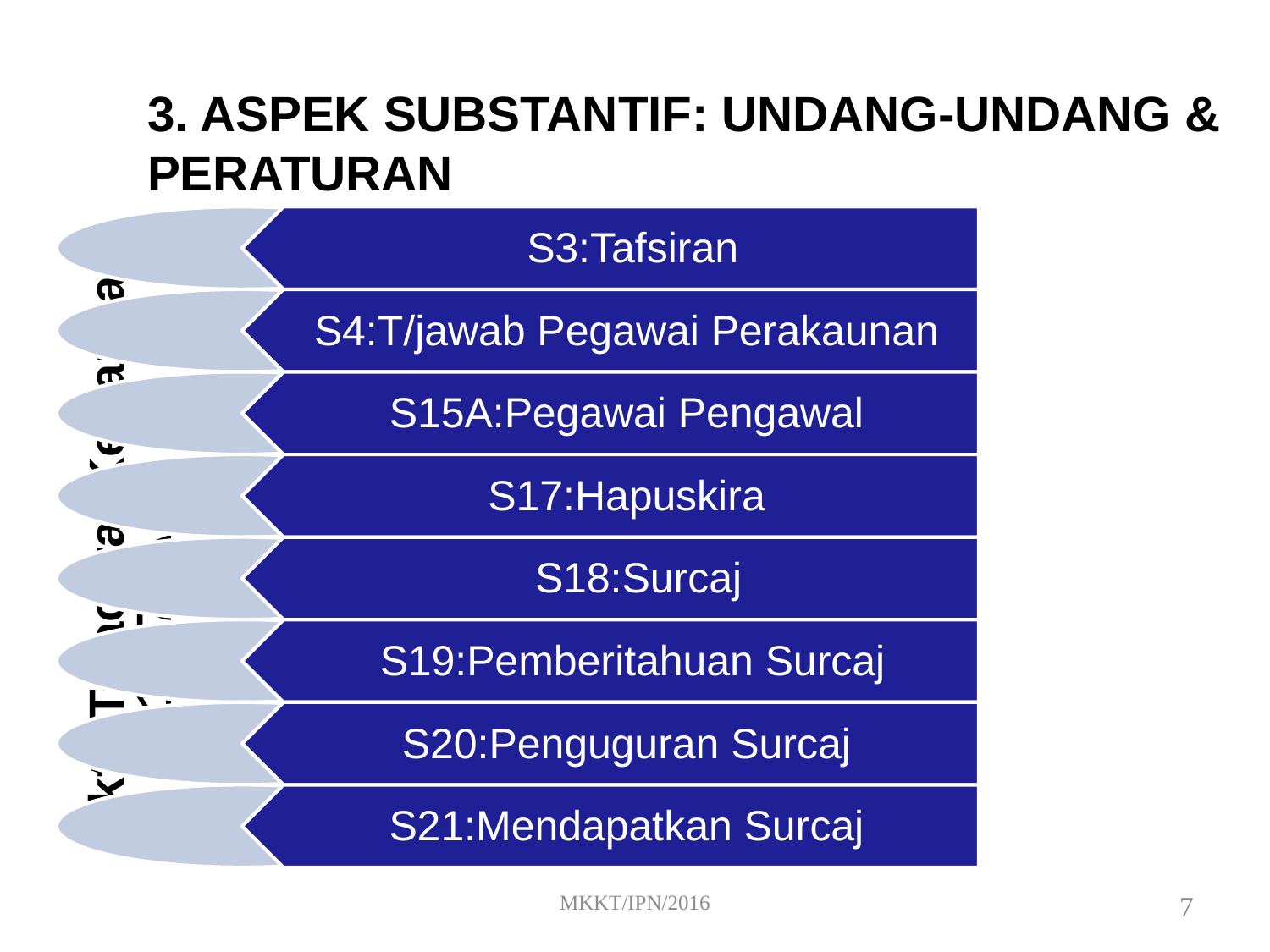

3. ASPEK SUBSTANTIF: UNDANG-UNDANG & PERATURAN
  S3:Tafsiran
 S4:T/jawab Pegawai Perakaunan
 S15A:Pegawai Pengawal
 S21:Mendapatkan Surcaj
   S18:Surcaj
  S19:Pemberitahuan Surcaj
 S17:Hapuskira
 S20:Penguguran Surcaj
Akta Tatacara  Kewangan 1957 (Akta 61)

MKKT/IPN/2016
7